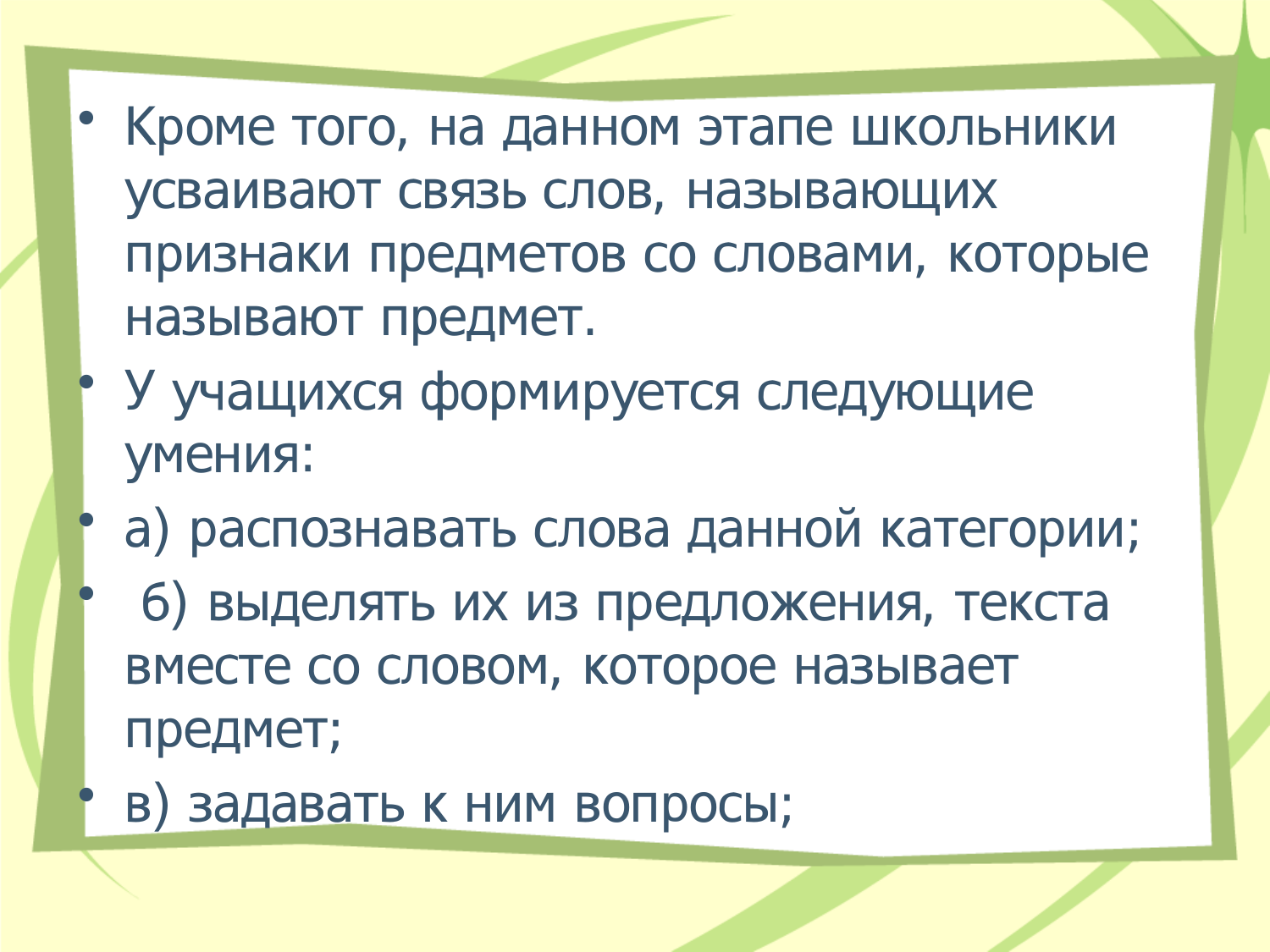

Кроме того, на данном этапе школьники усваивают связь слов, называющих признаки предметов со словами, которые называют предмет.
У учащихся формируется следующие умения:
а) распознавать слова данной категории;
 б) выделять их из предложения, текста вместе со словом, которое называет предмет;
в) задавать к ним вопросы;